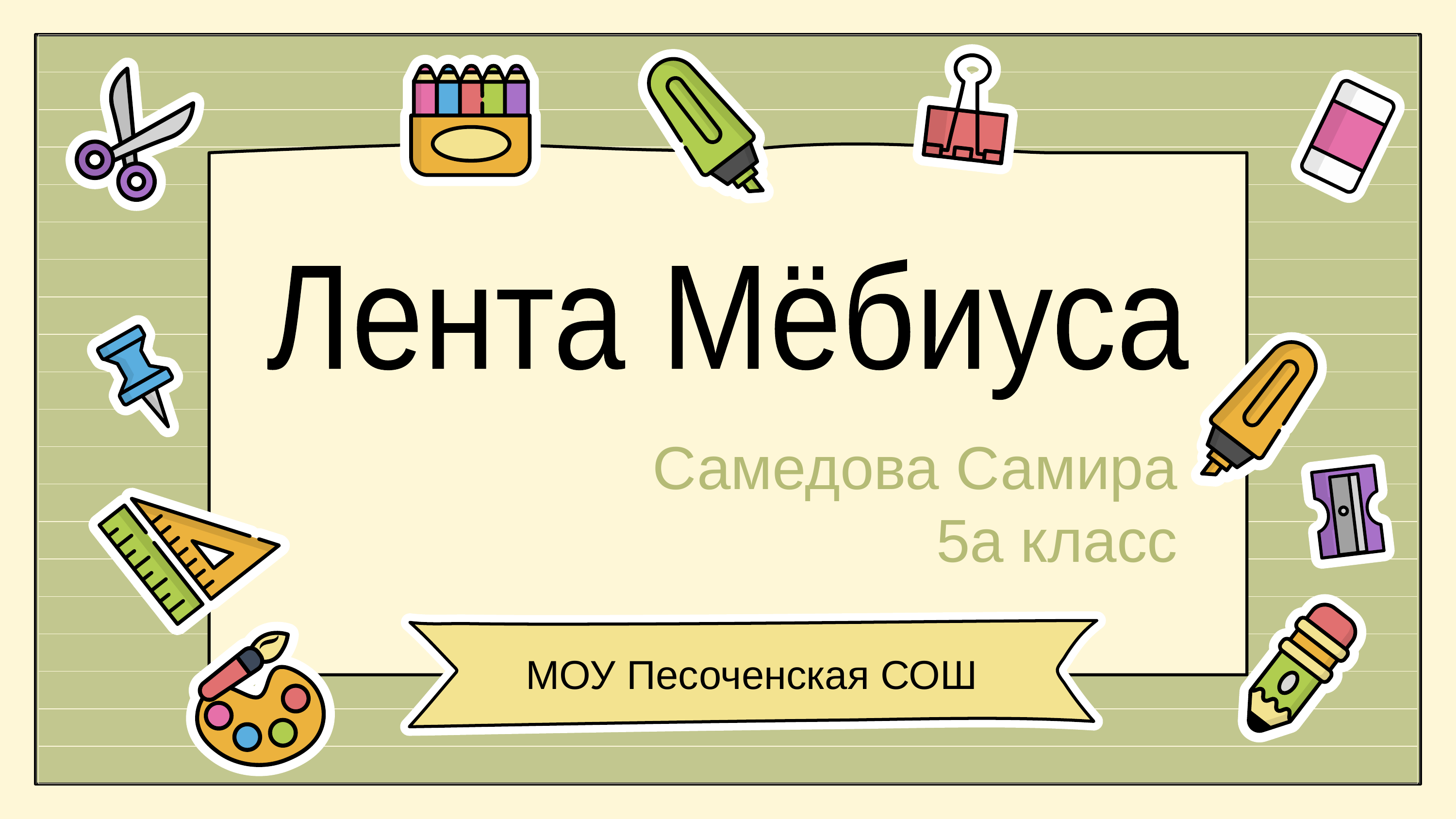

Лента Мёбиуса
Самедова Самира
5а класс

МОУ Песоченская СОШ